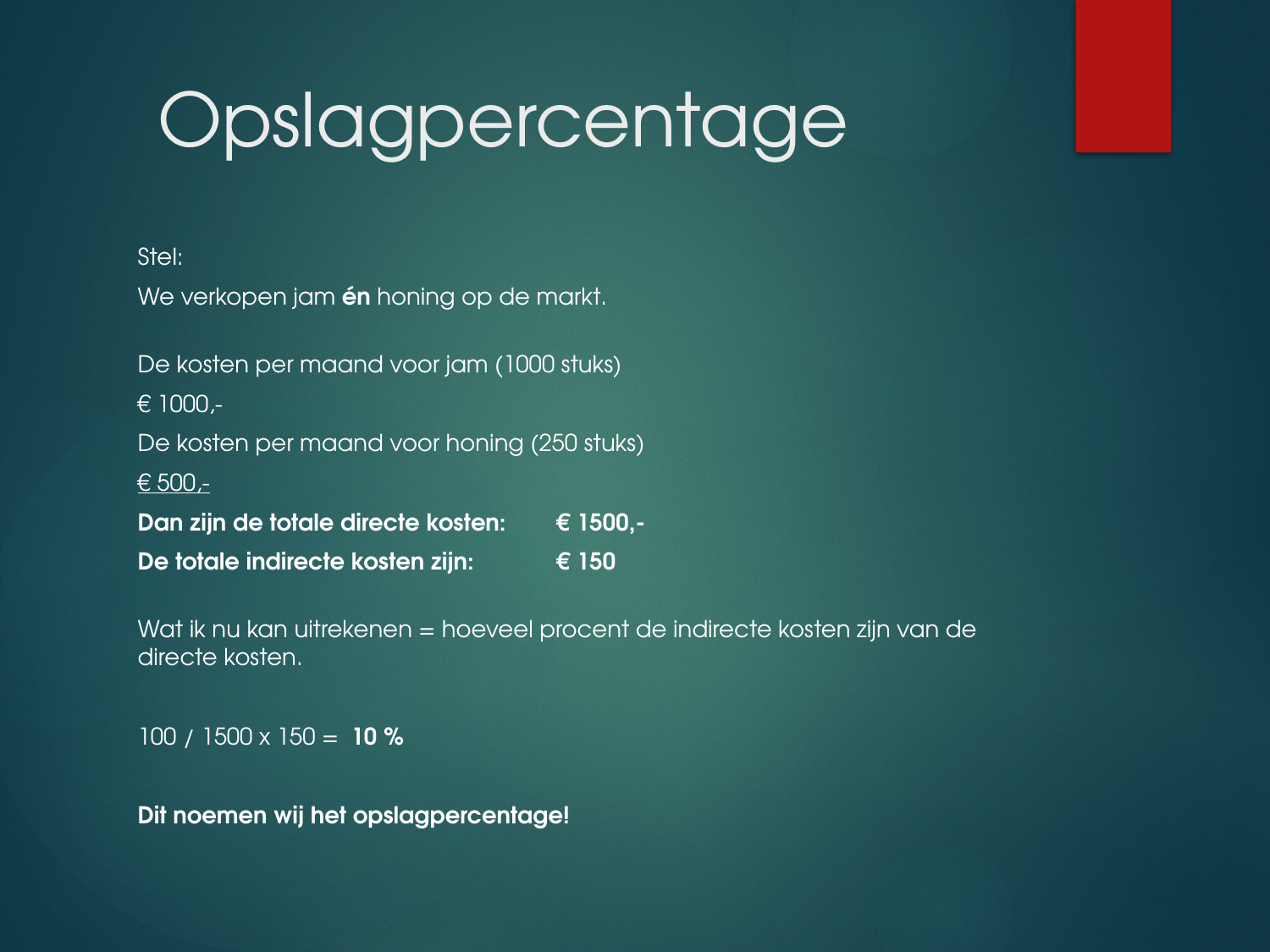

# Opslagpercentage
Stel:
We verkopen jam én honing op de markt.
De kosten per maand voor jam (1000 stuks)
						€ 1000,-
De kosten per maand voor honing (250 stuks)
						€ 500,-
Dan zijn de totale directe kosten: 		€ 1500,-
De totale indirecte kosten zijn:		€ 150
Wat ik nu kan uitrekenen = hoeveel procent de indirecte kosten zijn van de directe kosten.

100 / 1500 x 150 =  10 %

Dit noemen wij het opslagpercentage!